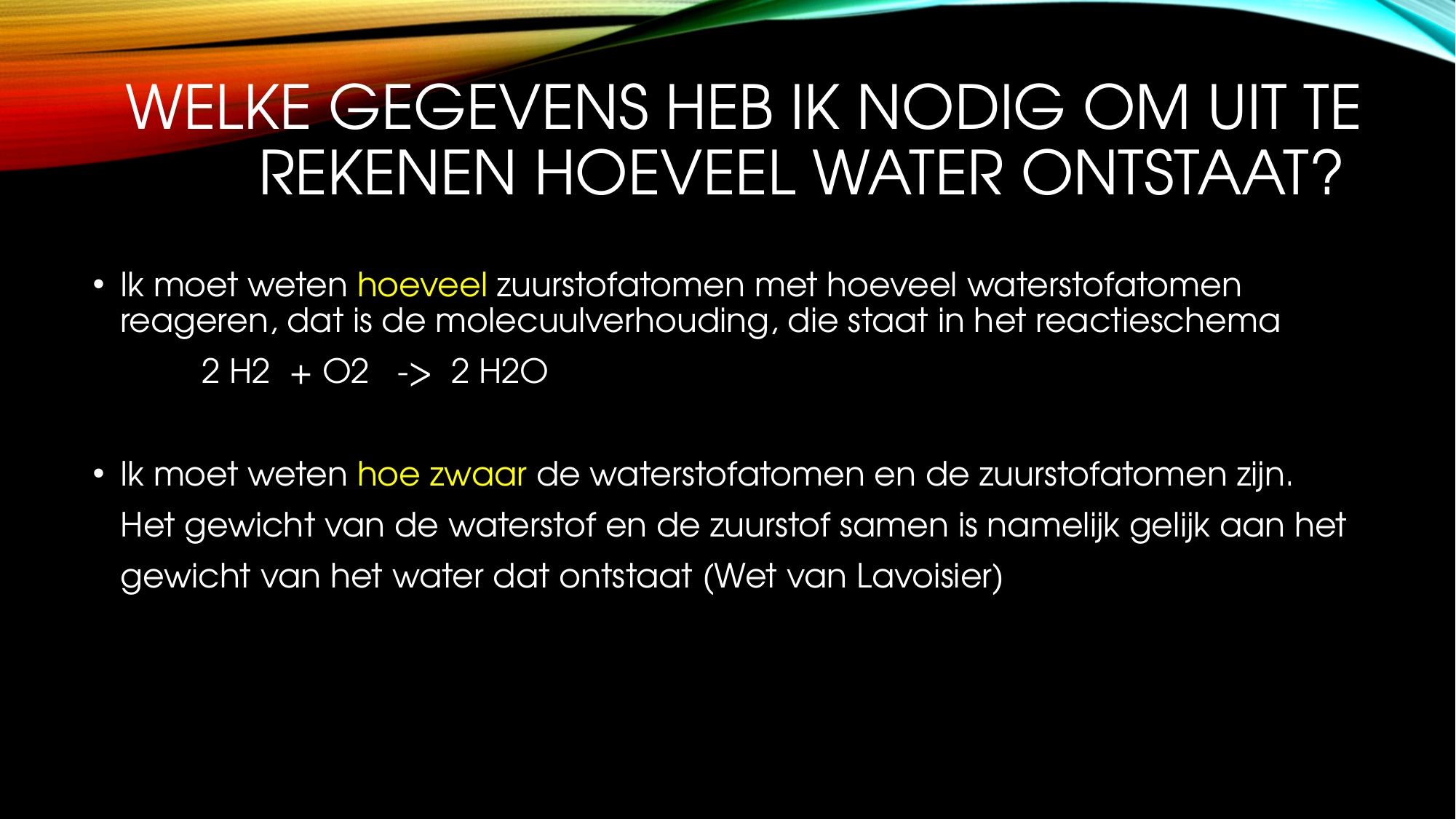

# Welke gegevens heb ik nodig om uit te rekenen hoeveel water ontstaat?
Ik moet weten hoeveel zuurstofatomen met hoeveel waterstofatomen reageren, dat is de molecuulverhouding, die staat in het reactieschema
	2 H2  + O2   ->  2 H2O

Ik moet weten hoe zwaar de waterstofatomen en de zuurstofatomen zijn.
   Het gewicht van de waterstof en de zuurstof samen is namelijk gelijk aan het
   gewicht van het water dat ontstaat (Wet van Lavoisier)